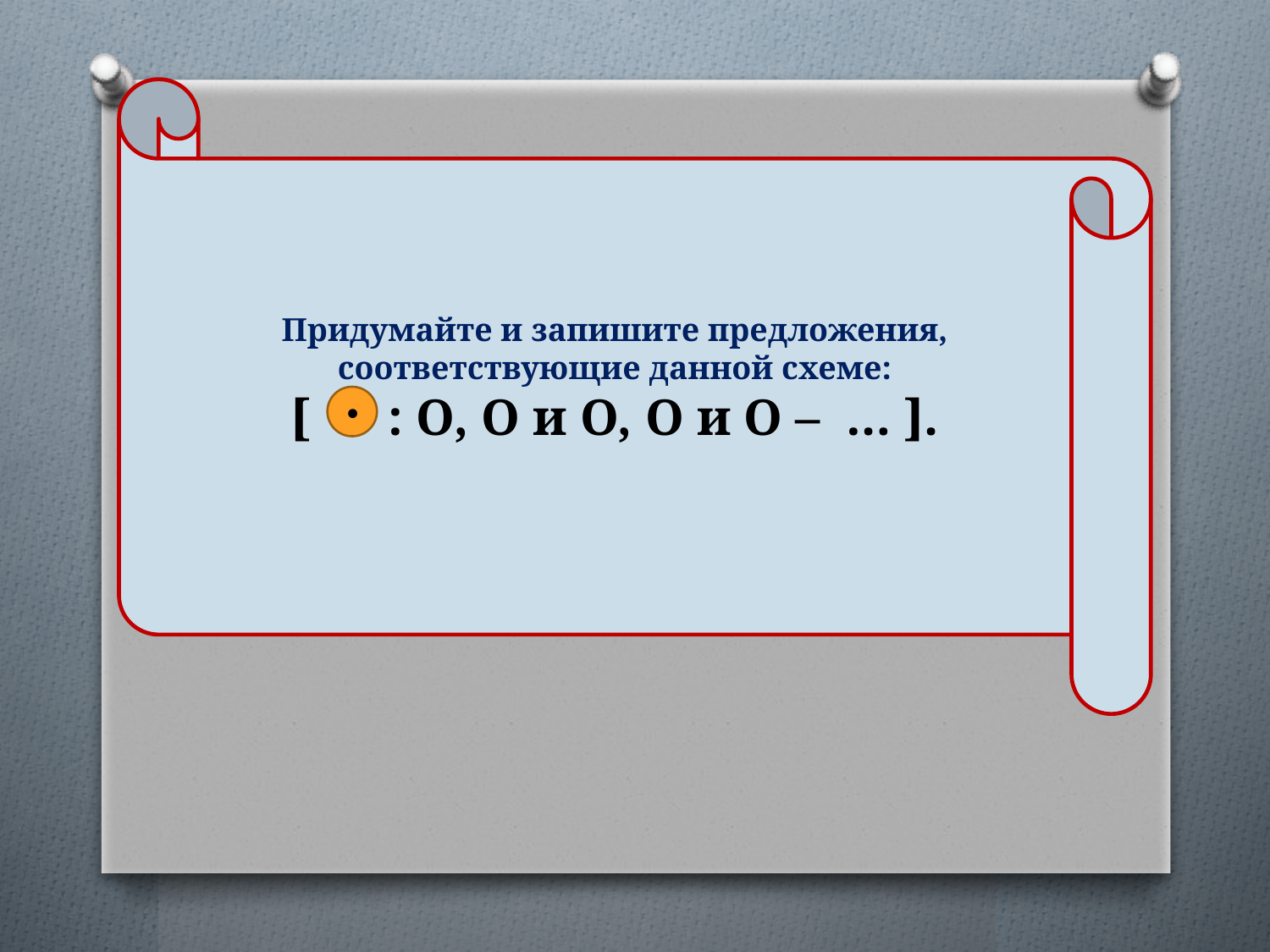

Придумайте и запишите предложения, соответствующие данной схеме:
[      : О, О и О, О и О –  … ].

•